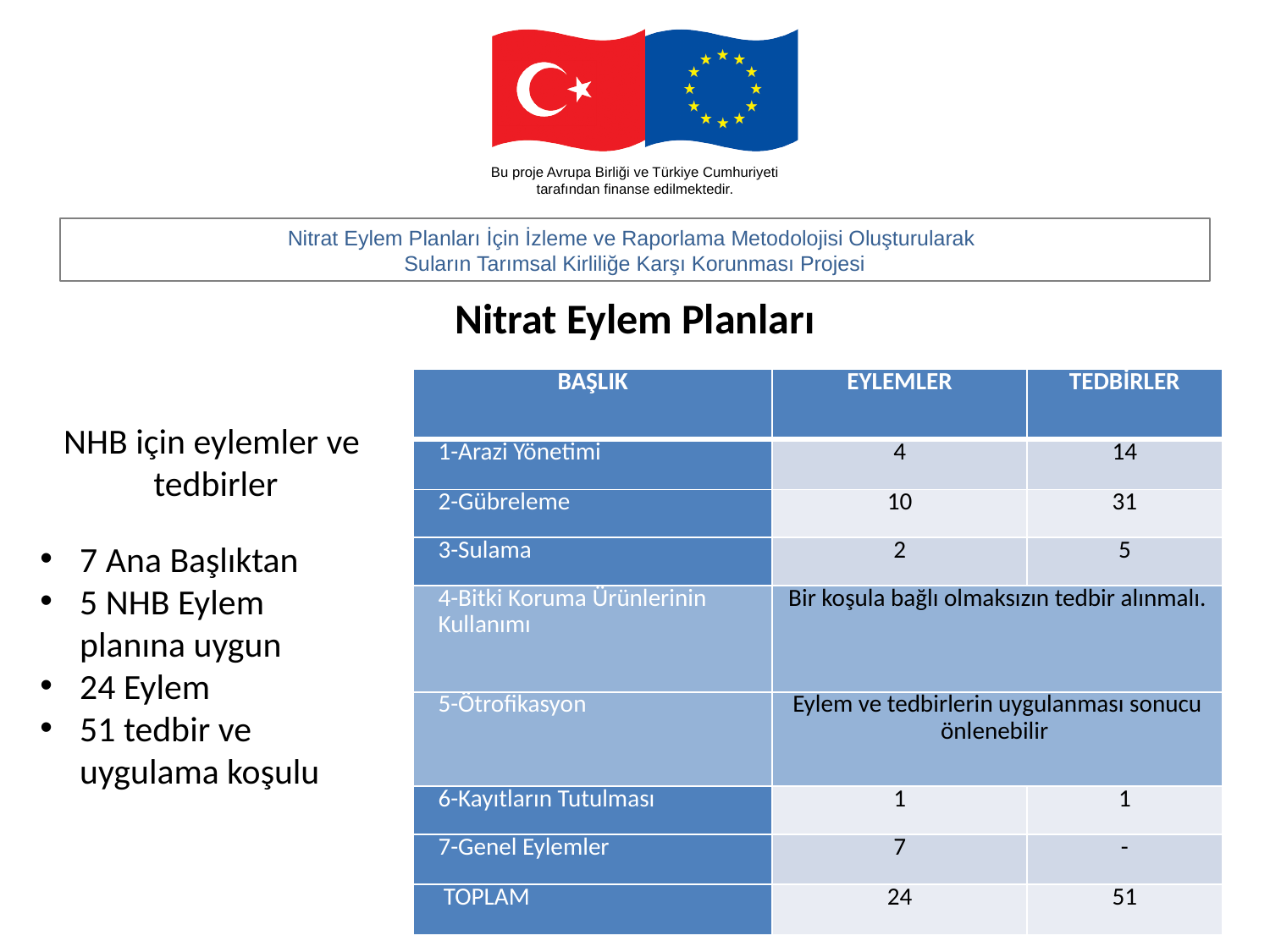

Nitrat Eylem Planları
NHB için eylemler ve
tedbirler
| BAŞLIK | EYLEMLER | TEDBİRLER |
| --- | --- | --- |
| 1-Arazi Yönetimi | 4 | 14 |
| 2-Gübreleme | 10 | 31 |
| 3-Sulama | 2 | 5 |
| 4-Bitki Koruma Ürünlerinin Kullanımı | Bir koşula bağlı olmaksızın tedbir alınmalı. |  |
| 5-Ötrofikasyon | Eylem ve tedbirlerin uygulanması sonucu önlenebilir |  |
| 6-Kayıtların Tutulması | 1 | 1 |
| 7-Genel Eylemler | 7 | - |
| TOPLAM | 24 | 51 |
7 Ana Başlıktan
5 NHB Eylem planına uygun
24 Eylem
51 tedbir ve uygulama koşulu